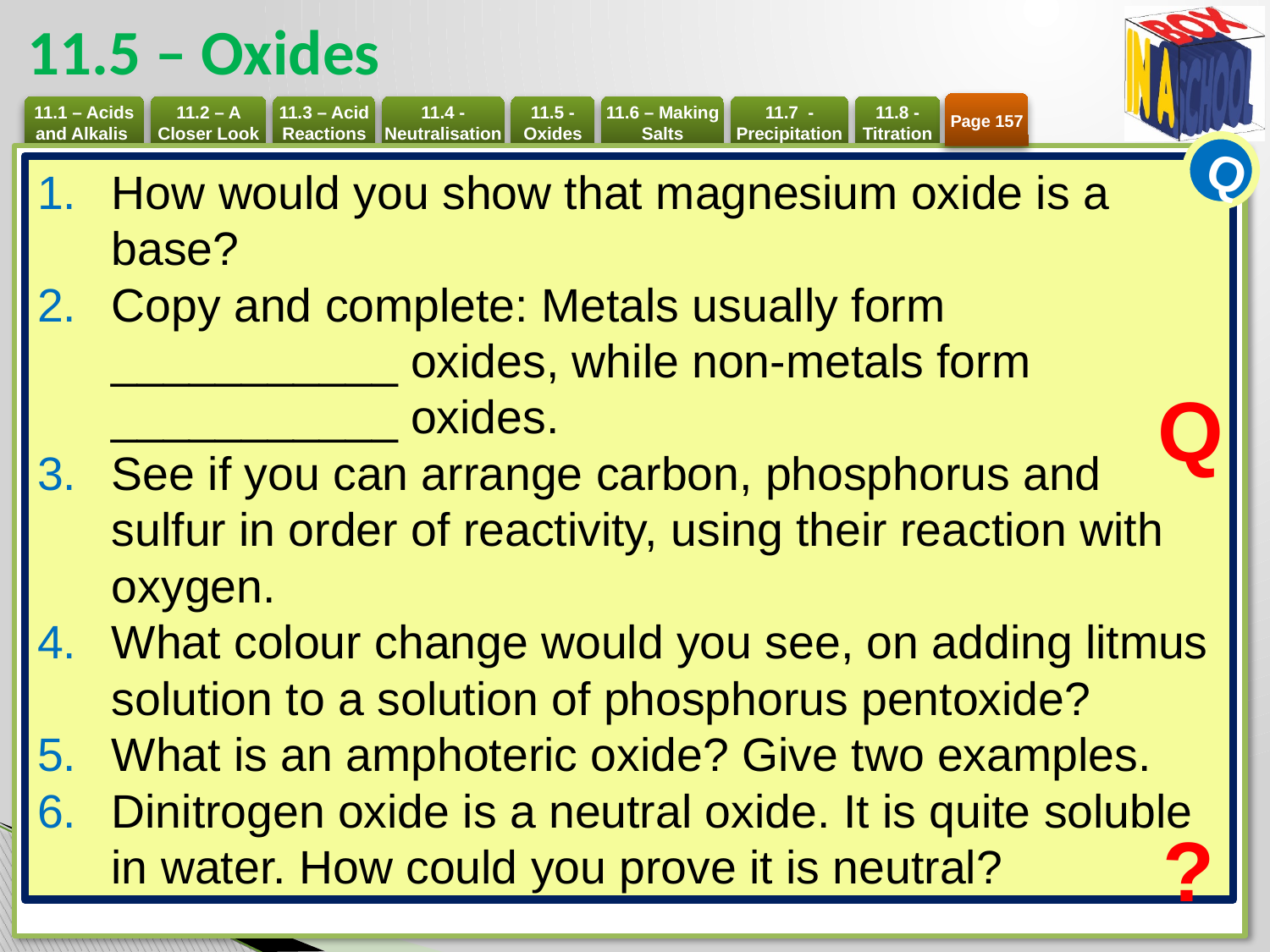

# 11.5 – Oxides
Page 157
Q
How would you show that magnesium oxide is a base?
Copy and complete: Metals usually form ___________ oxides, while non-metals form ___________ oxides.
See if you can arrange carbon, phosphorus and sulfur in order of reactivity, using their reaction with oxygen.
What colour change would you see, on adding litmus solution to a solution of phosphorus pentoxide?
What is an amphoteric oxide? Give two examples.
Dinitrogen oxide is a neutral oxide. It is quite soluble in water. How could you prove it is neutral?
Q
?